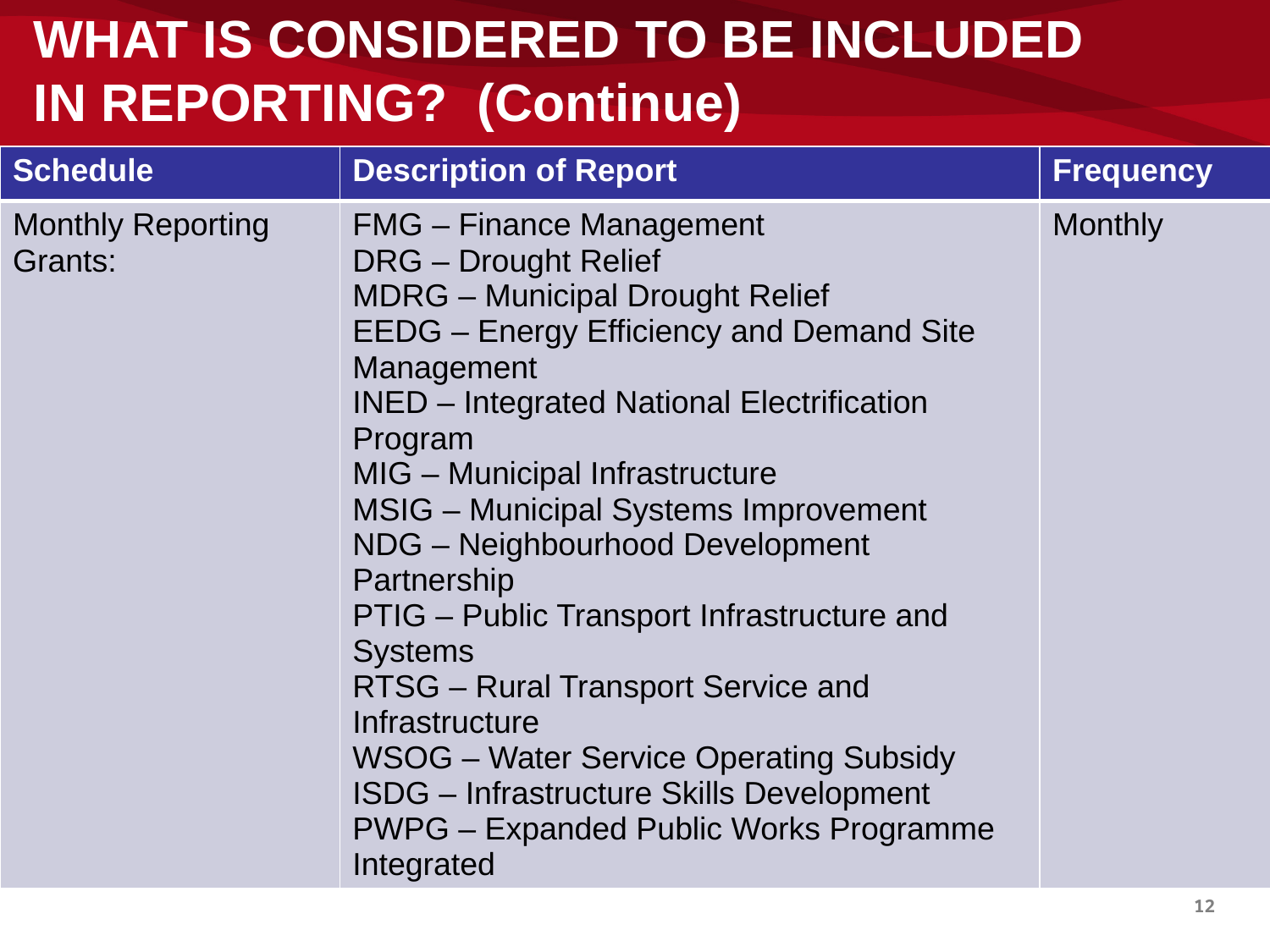

# WHAT IS CONSIDERED TO BE INCLUDED IN REPORTING?  (Continue)
| Schedule | Description of Report | Frequency |
| --- | --- | --- |
| Monthly Reporting Grants: | FMG – Finance Management DRG – Drought Relief MDRG – Municipal Drought Relief EEDG – Energy Efficiency and Demand Site Management INED – Integrated National Electrification Program MIG – Municipal Infrastructure MSIG – Municipal Systems Improvement NDG – Neighbourhood Development Partnership PTIG – Public Transport Infrastructure and Systems RTSG – Rural Transport Service and Infrastructure WSOG – Water Service Operating Subsidy ISDG – Infrastructure Skills Development PWPG – Expanded Public Works Programme Integrated | Monthly |

12